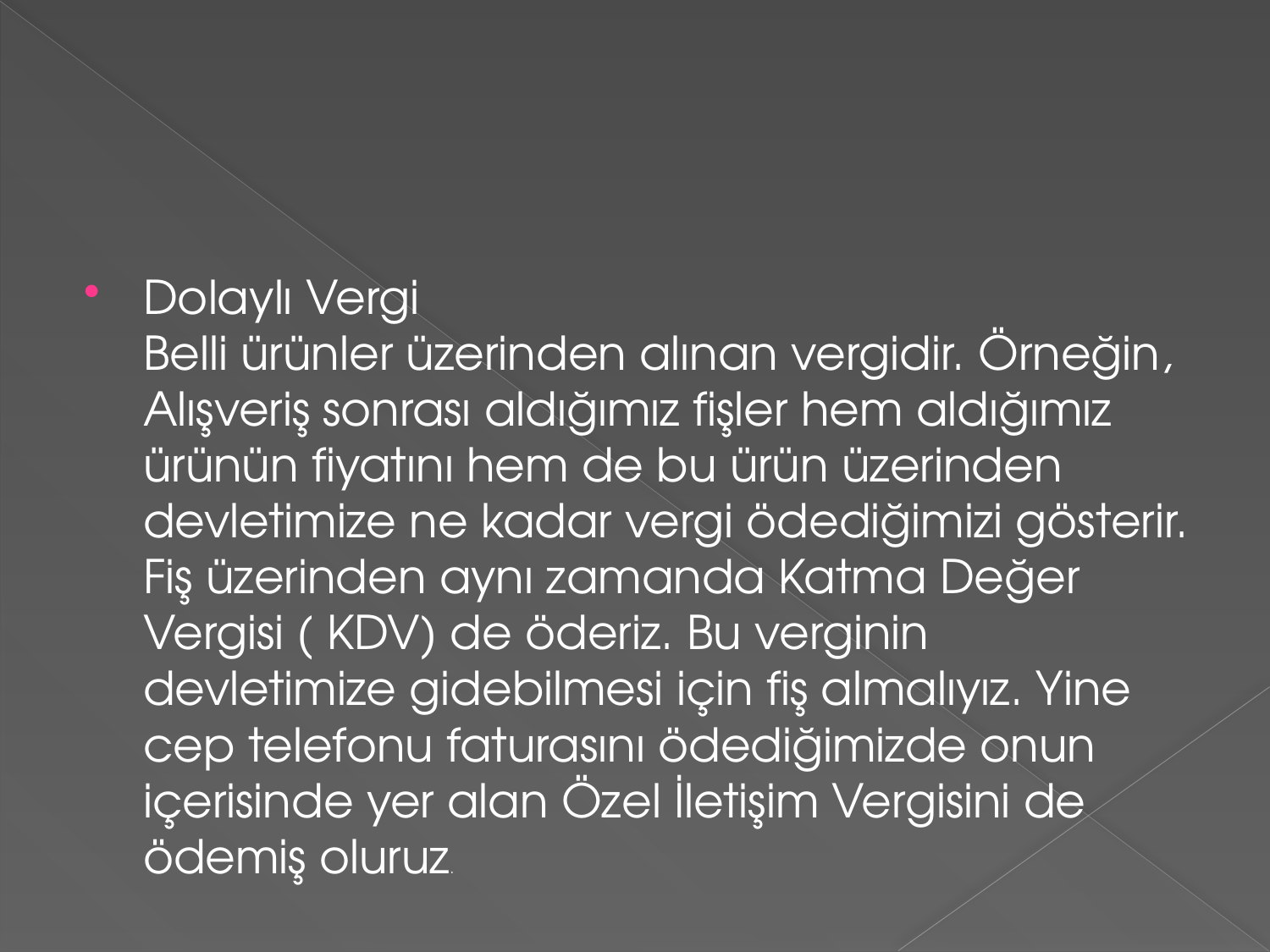

#
Dolaylı Vergi 
Belli ürünler üzerinden alınan vergidir. Örneğin, Alışveriş sonrası aldığımız fişler hem aldığımız ürünün fiyatını hem de bu ürün üzerinden devletimize ne kadar vergi ödediğimizi gösterir. Fiş üzerinden aynı zamanda Katma Değer Vergisi ( KDV) de öderiz. Bu verginin devletimize gidebilmesi için fiş almalıyız. Yine cep telefonu faturasını ödediğimizde onun içerisinde yer alan Özel İletişim Vergisini de ödemiş oluruz.